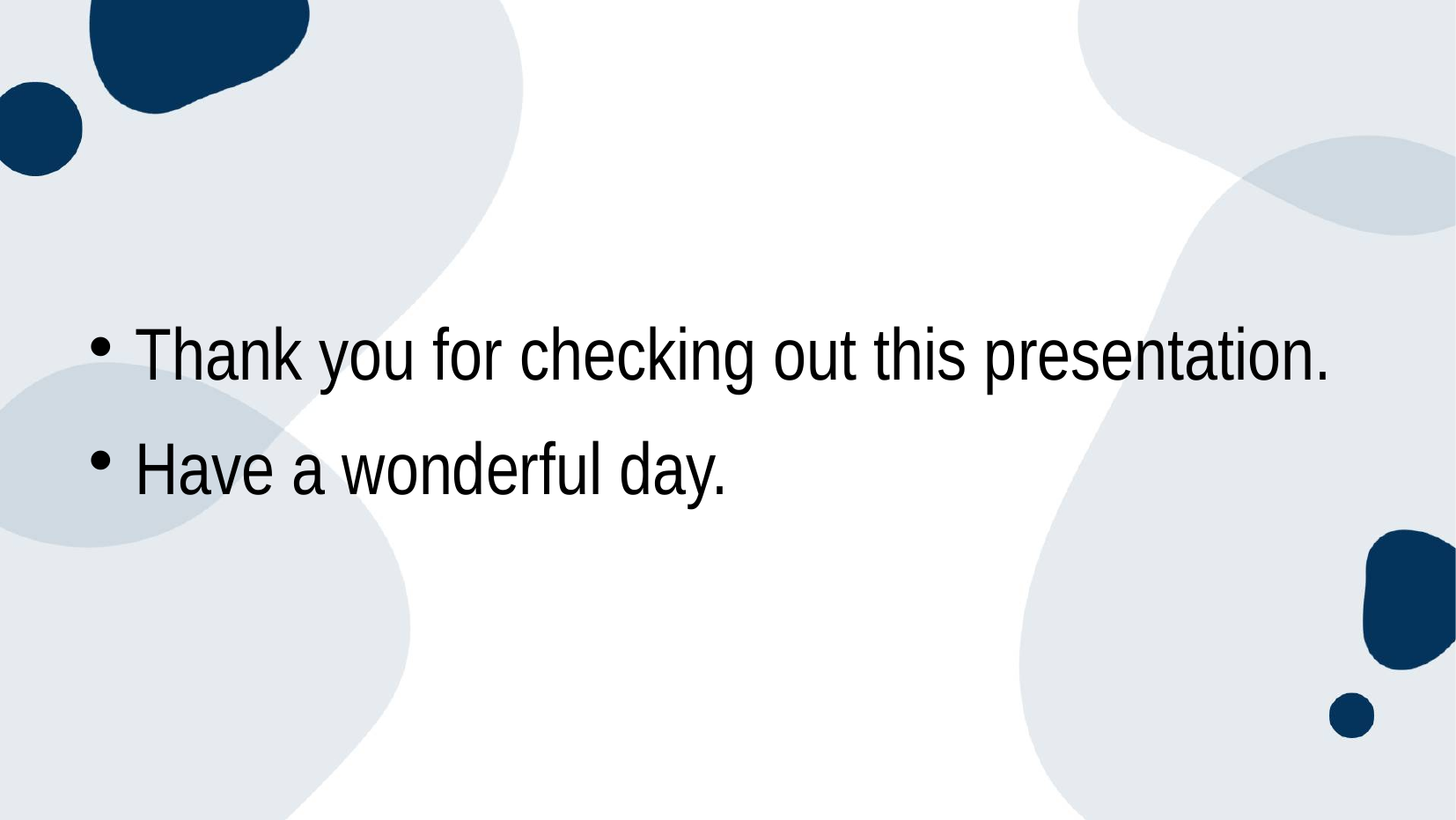

#
Thank you for checking out this presentation.
Have a wonderful day.